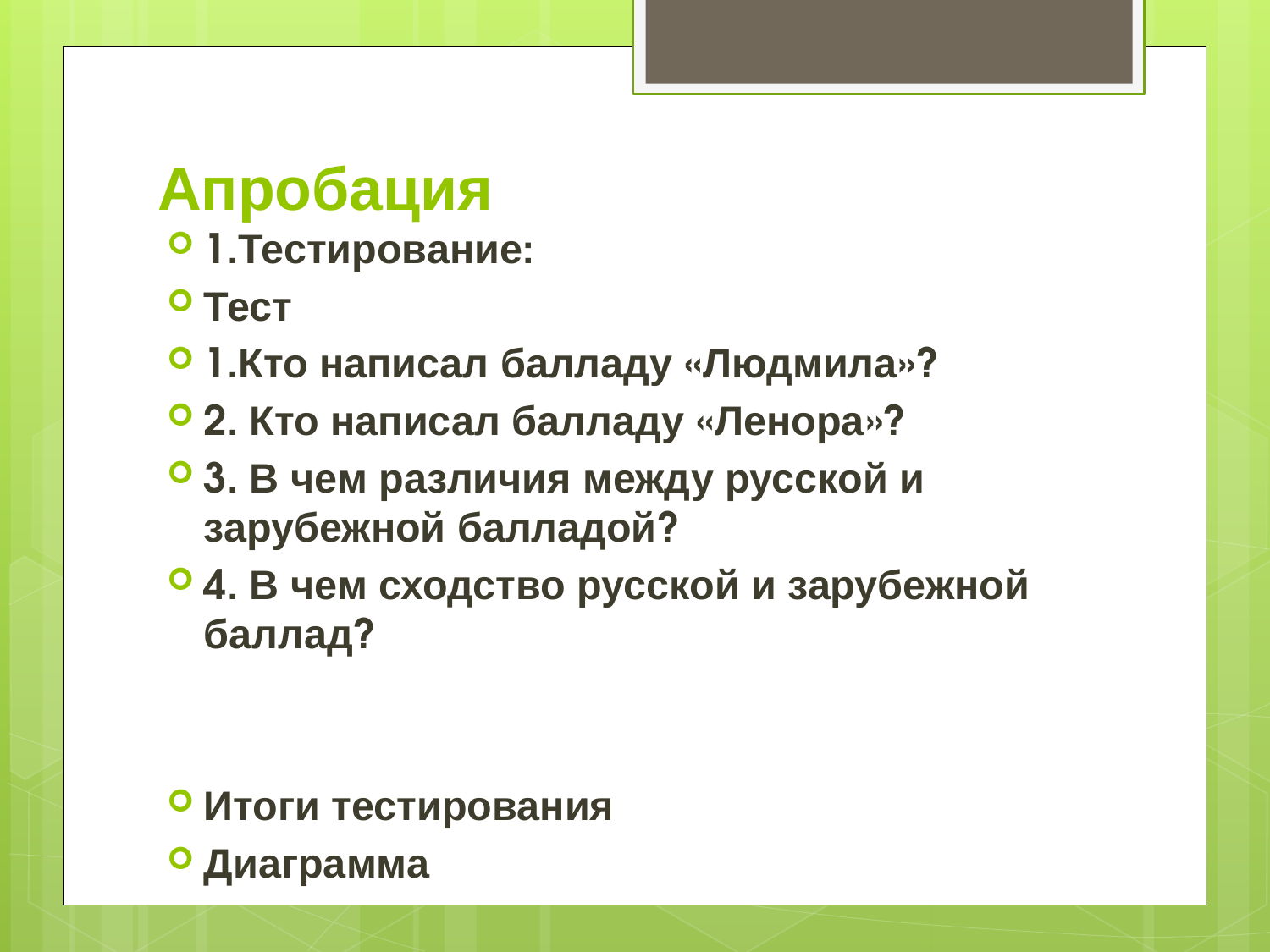

# Апробация
1.Тестирование:
Тест
1.Кто написал балладу «Людмила»?
2. Кто написал балладу «Ленора»?
3. В чем различия между русской и зарубежной балладой?
4. В чем сходство русской и зарубежной баллад?

Итоги тестирования
Диаграмма